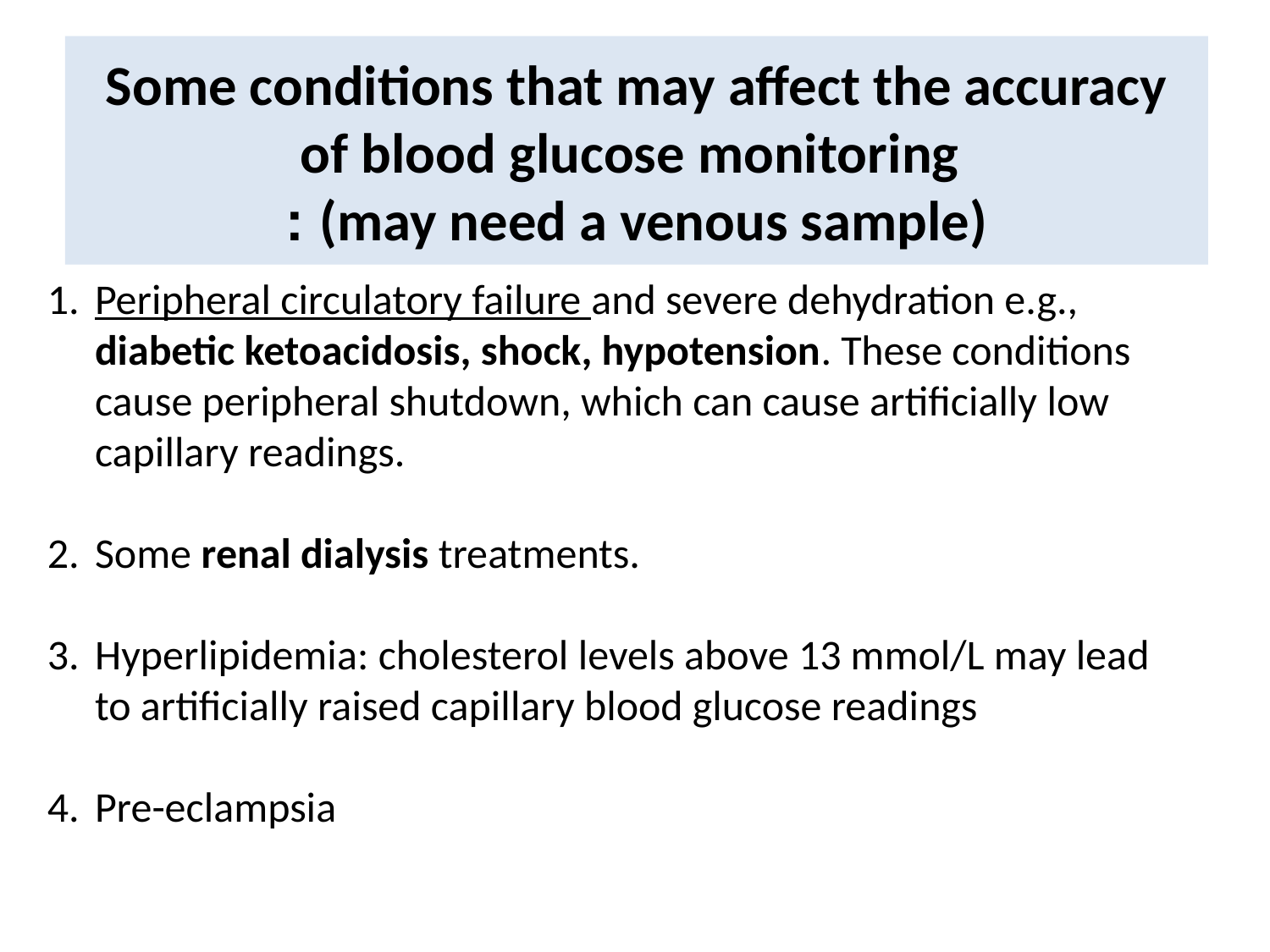

# Some conditions that may affect the accuracy of blood glucose monitoring (may need a venous sample) :
Peripheral circulatory failure and severe dehydration e.g., diabetic ketoacidosis, shock, hypotension. These conditions cause peripheral shutdown, which can cause artificially low capillary readings.

Some renal dialysis treatments.

Hyperlipidemia: cholesterol levels above 13 mmol/L may lead to artificially raised capillary blood glucose readings

Pre-eclampsia